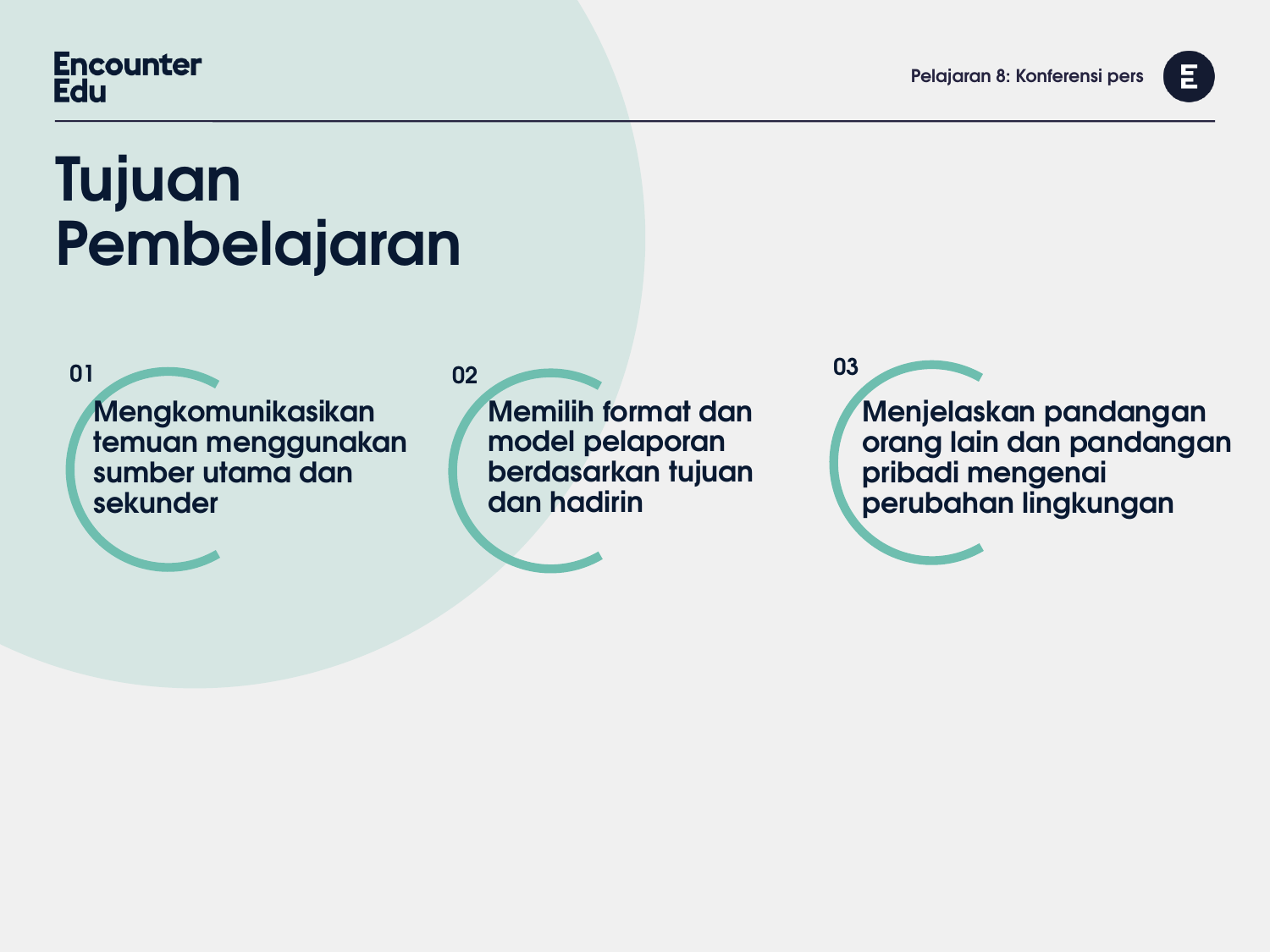

# Pelajaran 8: Konferensi pers
Tujuan Pembelajaran
Memilih format dan
model pelaporan berdasarkan tujuan
dan hadirin
Menjelaskan pandangan orang lain dan pandangan pribadi mengenai perubahan lingkungan
Mengkomunikasikan temuan menggunakan sumber utama dan sekunder